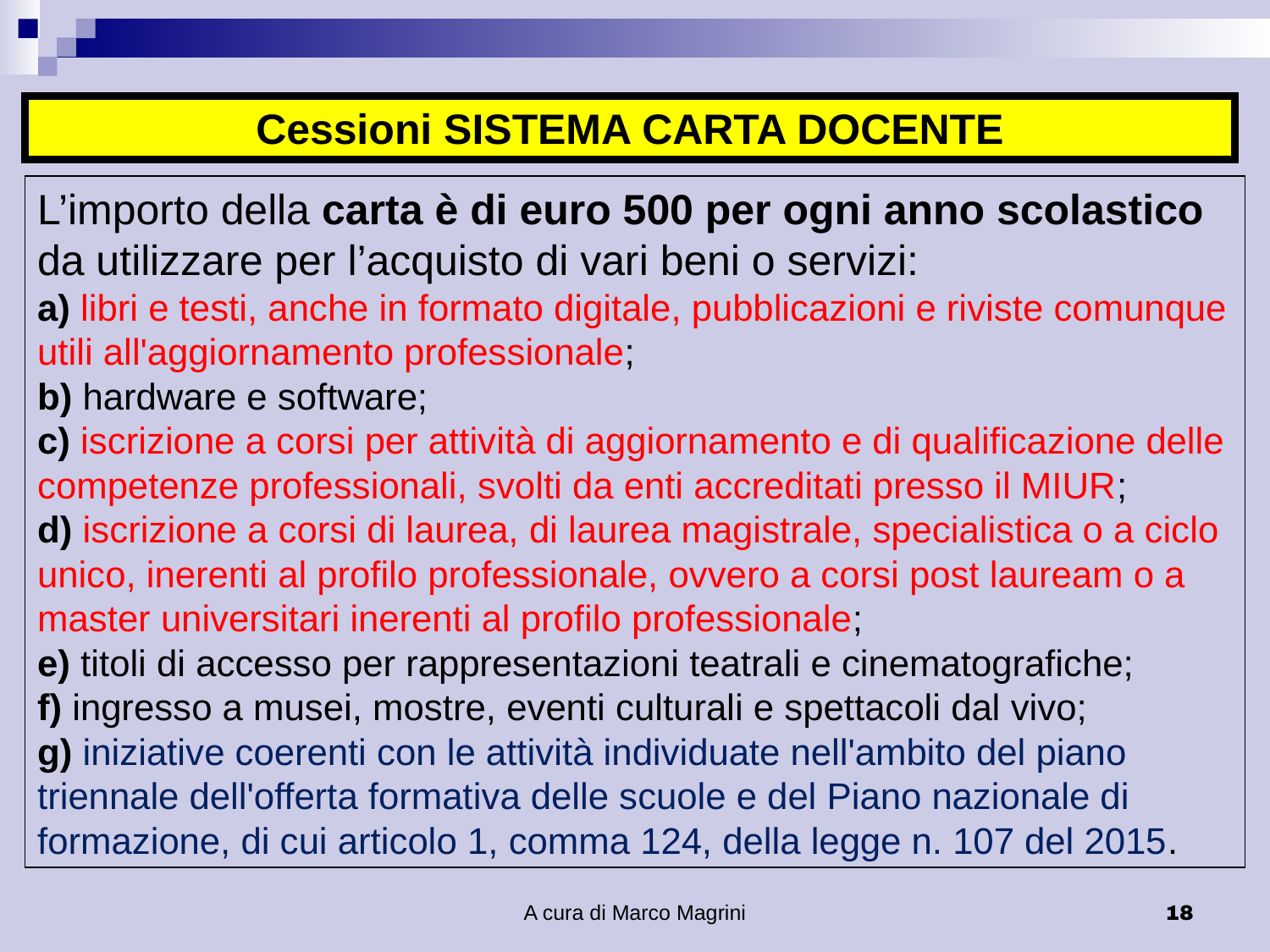

Cessioni SISTEMA CARTA DOCENTE
L’importo della carta è di euro 500 per ogni anno scolastico da utilizzare per l’acquisto di vari beni o servizi:
a) libri e testi, anche in formato digitale, pubblicazioni e riviste comunque utili all'aggiornamento professionale;
b) hardware e software;
c) iscrizione a corsi per attività di aggiornamento e di qualificazione delle competenze professionali, svolti da enti accreditati presso il MIUR;
d) iscrizione a corsi di laurea, di laurea magistrale, specialistica o a ciclo unico, inerenti al profilo professionale, ovvero a corsi post lauream o a master universitari inerenti al profilo professionale;
e) titoli di accesso per rappresentazioni teatrali e cinematografiche;
f) ingresso a musei, mostre, eventi culturali e spettacoli dal vivo;
g) iniziative coerenti con le attività individuate nell'ambito del piano triennale dell'offerta formativa delle scuole e del Piano nazionale di formazione, di cui articolo 1, comma 124, della legge n. 107 del 2015.

A cura di Marco Magrini
18